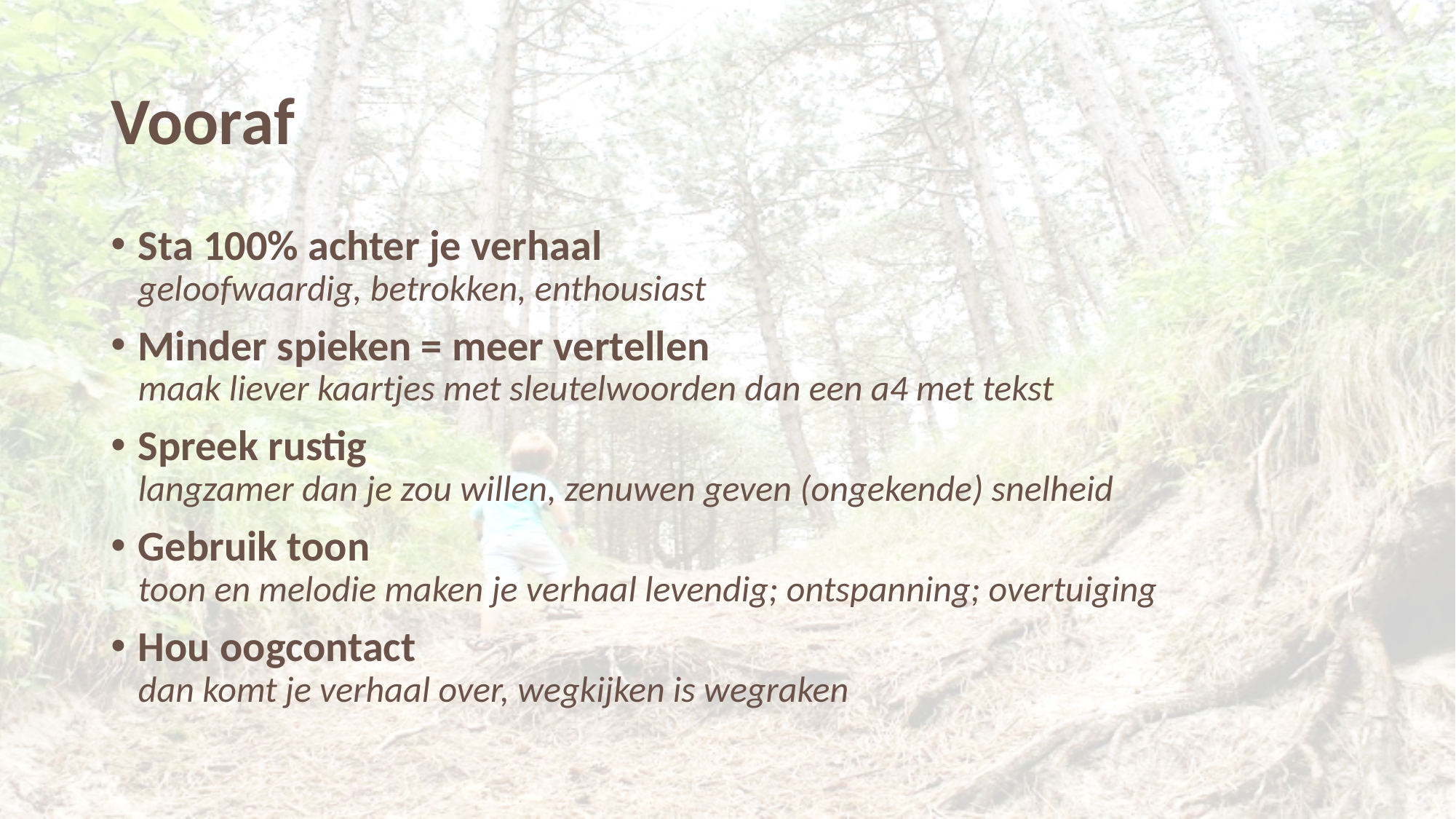

# Vooraf
Sta 100% achter je verhaal
geloofwaardig, betrokken, enthousiast
Minder spieken = meer vertellen
maak liever kaartjes met sleutelwoorden dan een a4 met tekst
Spreek rustig
langzamer dan je zou willen, zenuwen geven (ongekende) snelheid
Gebruik toon
toon en melodie maken je verhaal levendig; ontspanning; overtuiging
Hou oogcontact
dan komt je verhaal over, wegkijken is wegraken